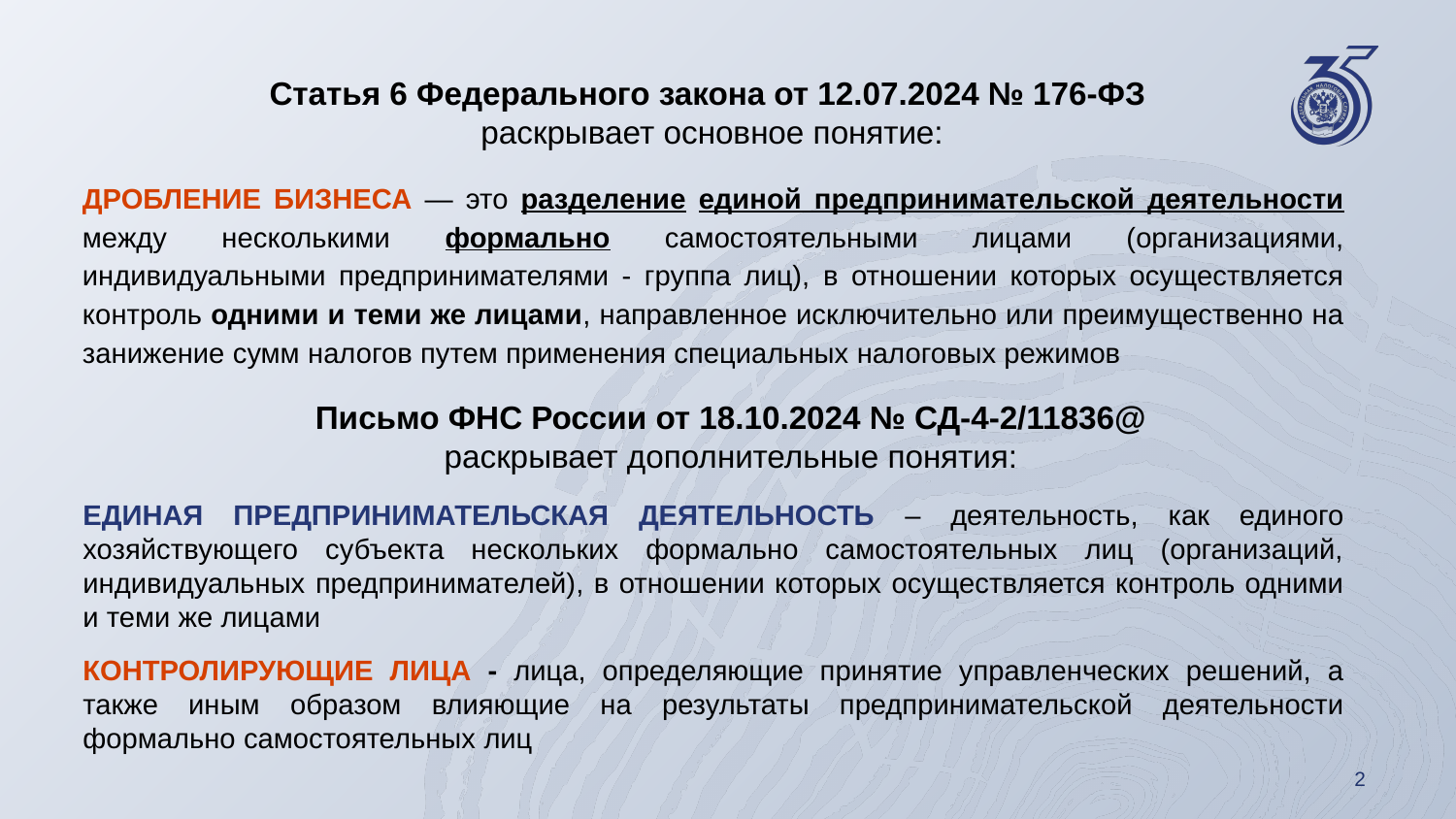

Статья 6 Федерального закона от 12.07.2024 № 176-ФЗ
раскрывает основное понятие:
ДРОБЛЕНИЕ БИЗНЕСА — это разделение единой предпринимательской деятельности между несколькими формально самостоятельными лицами (организациями, индивидуальными предпринимателями - группа лиц), в отношении которых осуществляется контроль одними и теми же лицами, направленное исключительно или преимущественно на занижение сумм налогов путем применения специальных налоговых режимов
Письмо ФНС России от 18.10.2024 № СД-4-2/11836@
раскрывает дополнительные понятия:

ЕДИНАЯ ПРЕДПРИНИМАТЕЛЬСКАЯ ДЕЯТЕЛЬНОСТЬ – деятельность, как единого хозяйствующего субъекта нескольких формально самостоятельных лиц (организаций, индивидуальных предпринимателей), в отношении которых осуществляется контроль одними и теми же лицами
КОНТРОЛИРУЮЩИЕ ЛИЦА - лица, определяющие принятие управленческих решений, а также иным образом влияющие на результаты предпринимательской деятельности формально самостоятельных лиц
2